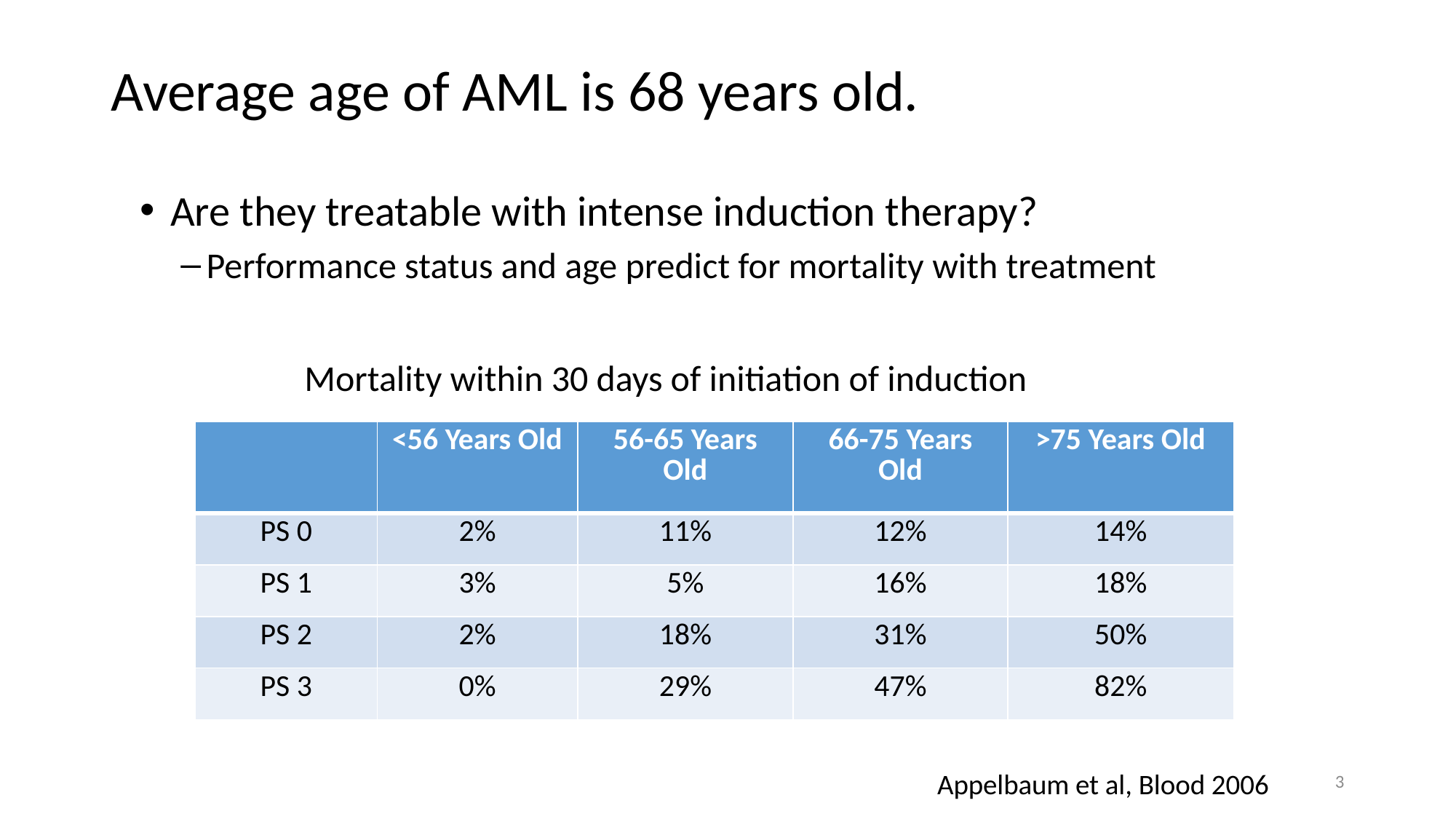

# Average age of AML is 68 years old.
Are they treatable with intense induction therapy?
Performance status and age predict for mortality with treatment
Mortality within 30 days of initiation of induction
|  | <56 Years Old | 56-65 Years Old | 66-75 Years Old | >75 Years Old |
| --- | --- | --- | --- | --- |
| PS 0 | 2% | 11% | 12% | 14% |
| PS 1 | 3% | 5% | 16% | 18% |
| PS 2 | 2% | 18% | 31% | 50% |
| PS 3 | 0% | 29% | 47% | 82% |
3
Appelbaum et al, Blood 2006